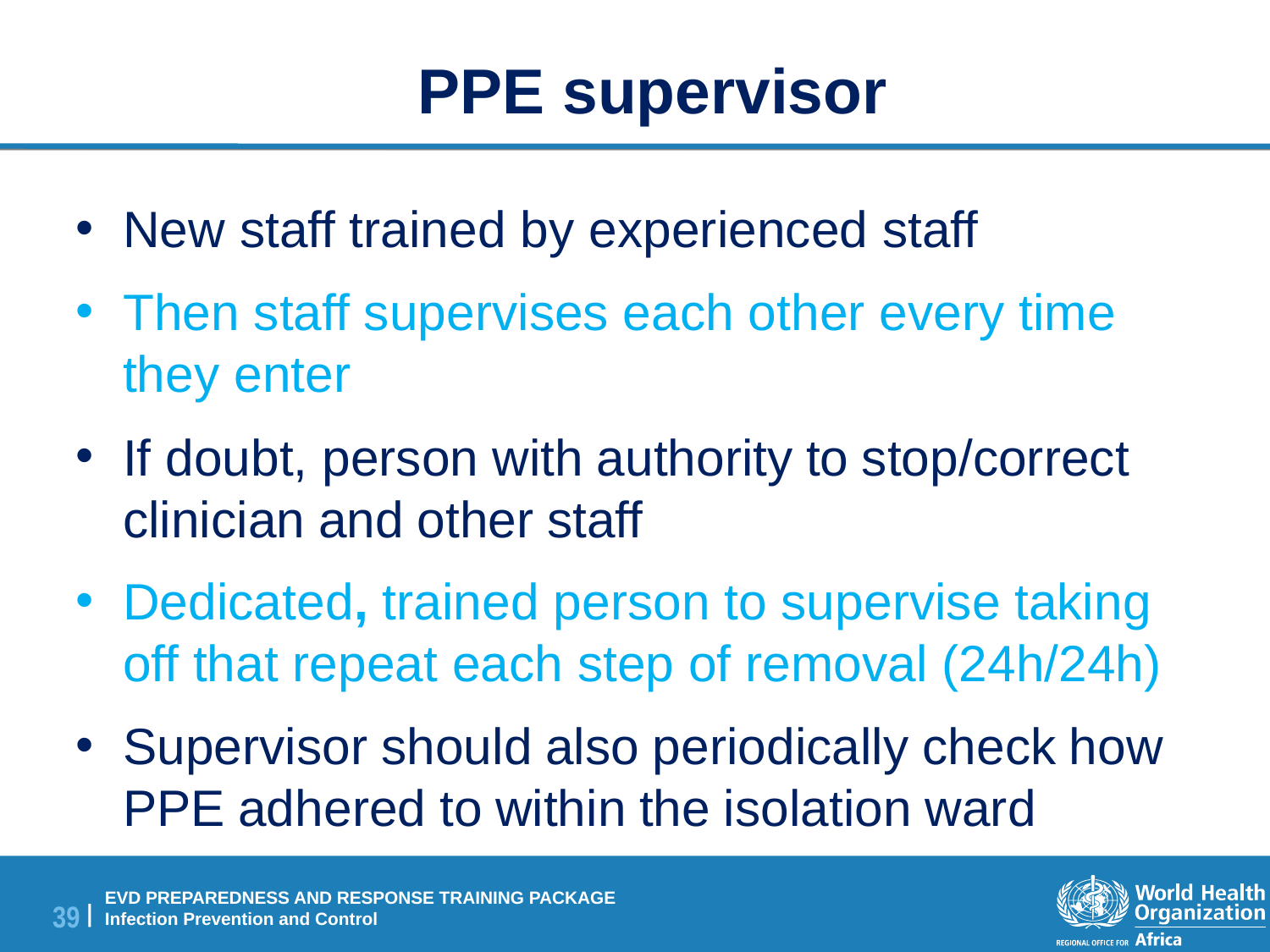

# PPE supervisor
New staff trained by experienced staff
Then staff supervises each other every time they enter
If doubt, person with authority to stop/correct clinician and other staff
Dedicated, trained person to supervise taking off that repeat each step of removal (24h/24h)
Supervisor should also periodically check how PPE adhered to within the isolation ward